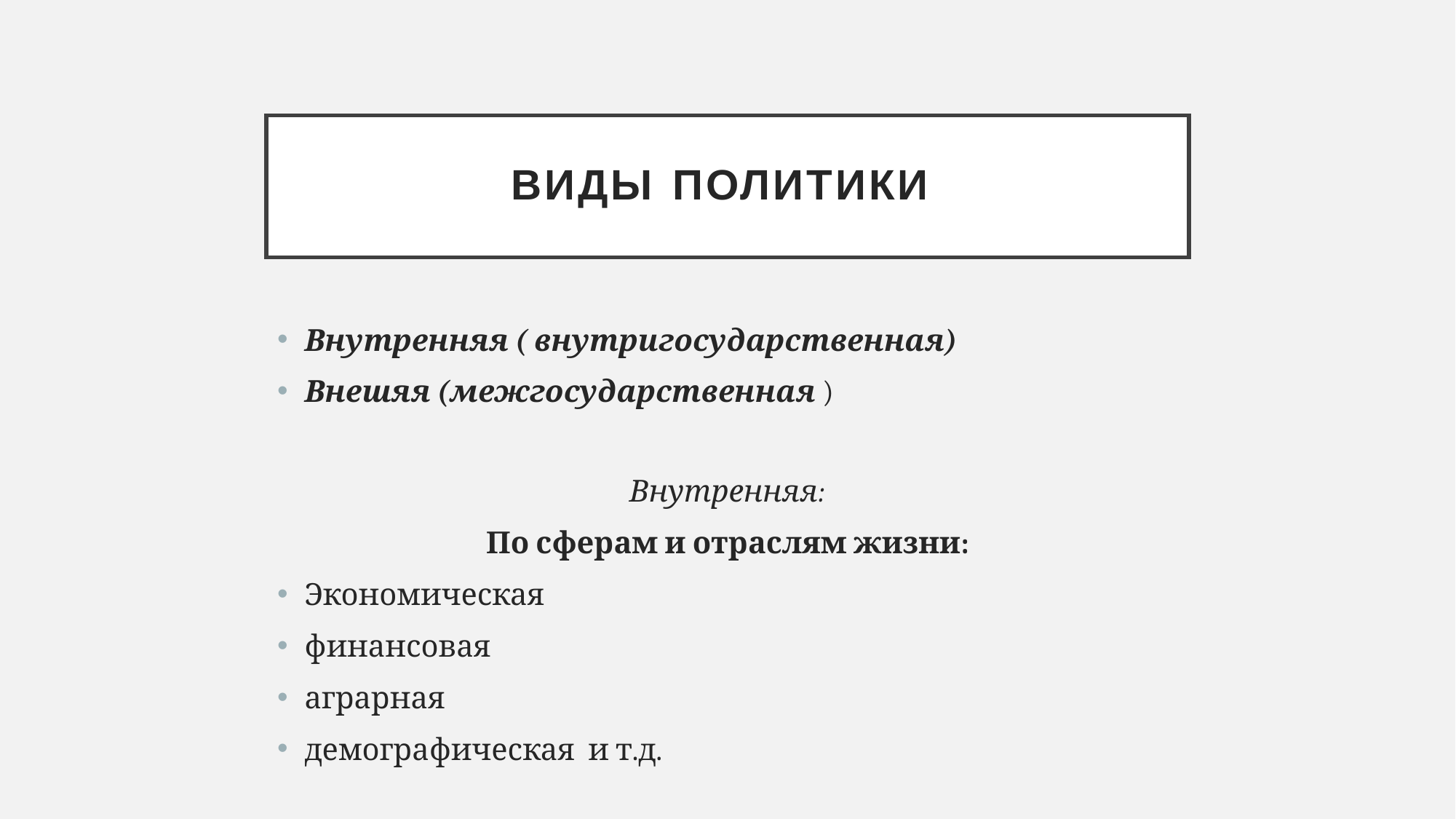

# Виды политики
Внутренняя ( внутригосударственная)
Внешяя (межгосударственная )

Внутренняя:
По сферам и отраслям жизни:
Экономическая
финансовая
аграрная
демографическая  и т.д.